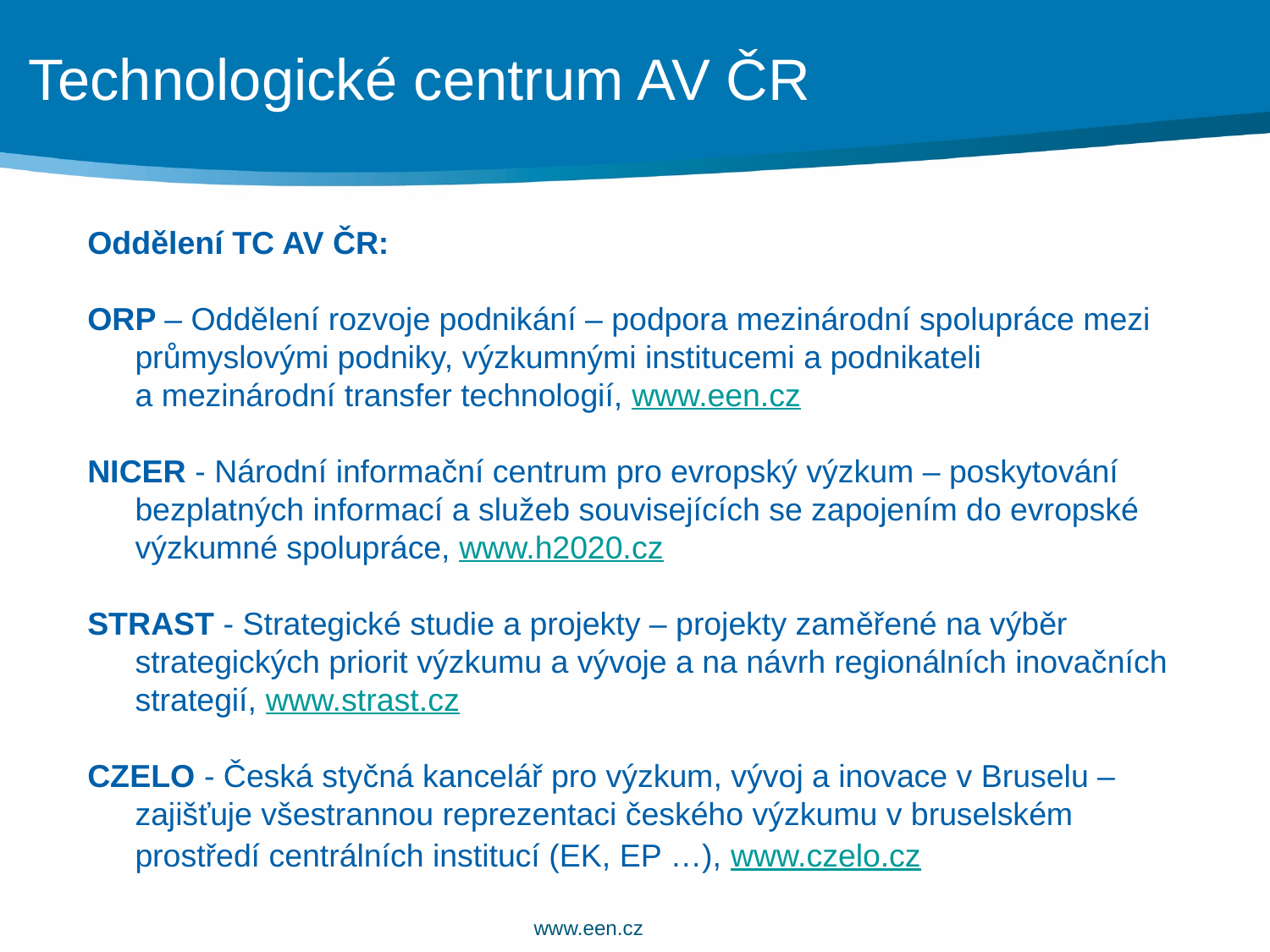

# Technologické centrum AV ČR
Oddělení TC AV ČR:

ORP – Oddělení rozvoje podnikání – podpora mezinárodní spolupráce mezi průmyslovými podniky, výzkumnými institucemi a podnikateli
a mezinárodní transfer technologií, www.een.cz

NICER - Národní informační centrum pro evropský výzkum – poskytování bezplatných informací a služeb souvisejících se zapojením do evropské výzkumné spolupráce, www.h2020.cz

STRAST - Strategické studie a projekty – projekty zaměřené na výběr strategických priorit výzkumu a vývoje a na návrh regionálních inovačních strategií, www.strast.cz

CZELO - Česká styčná kancelář pro výzkum, vývoj a inovace v Bruselu – zajišťuje všestrannou reprezentaci českého výzkumu v bruselském prostředí centrálních institucí (EK, EP …), www.czelo.cz